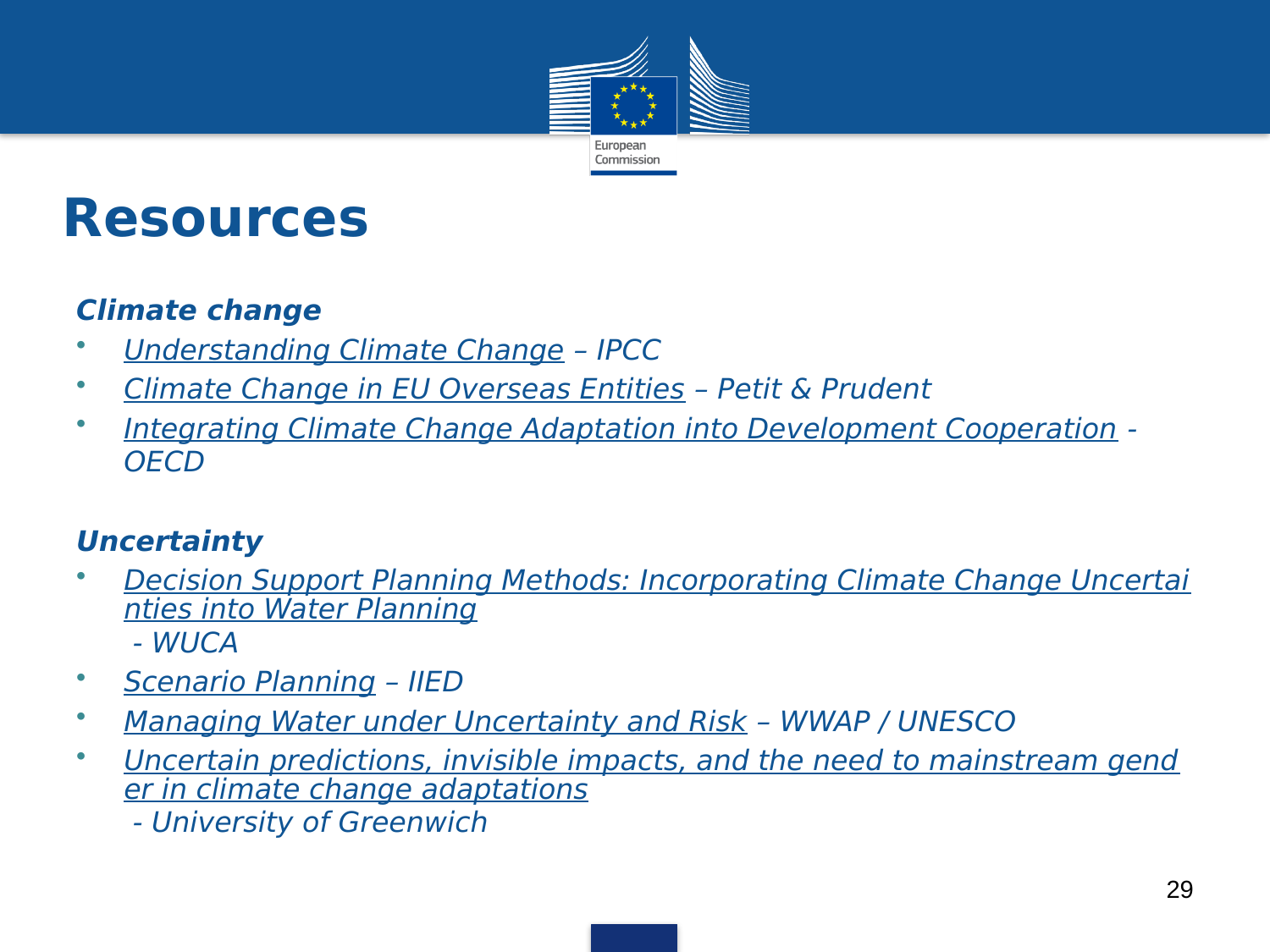

# Resources
Climate change
Understanding Climate Change – IPCC
Climate Change in EU Overseas Entities – Petit & Prudent
Integrating Climate Change Adaptation into Development Cooperation - OECD

Uncertainty
Decision Support Planning Methods: Incorporating Climate Change Uncertainties into Water Planning - WUCA
Scenario Planning – IIED
Managing Water under Uncertainty and Risk – WWAP / UNESCO
Uncertain predictions, invisible impacts, and the need to mainstream gender in climate change adaptations - University of Greenwich
29